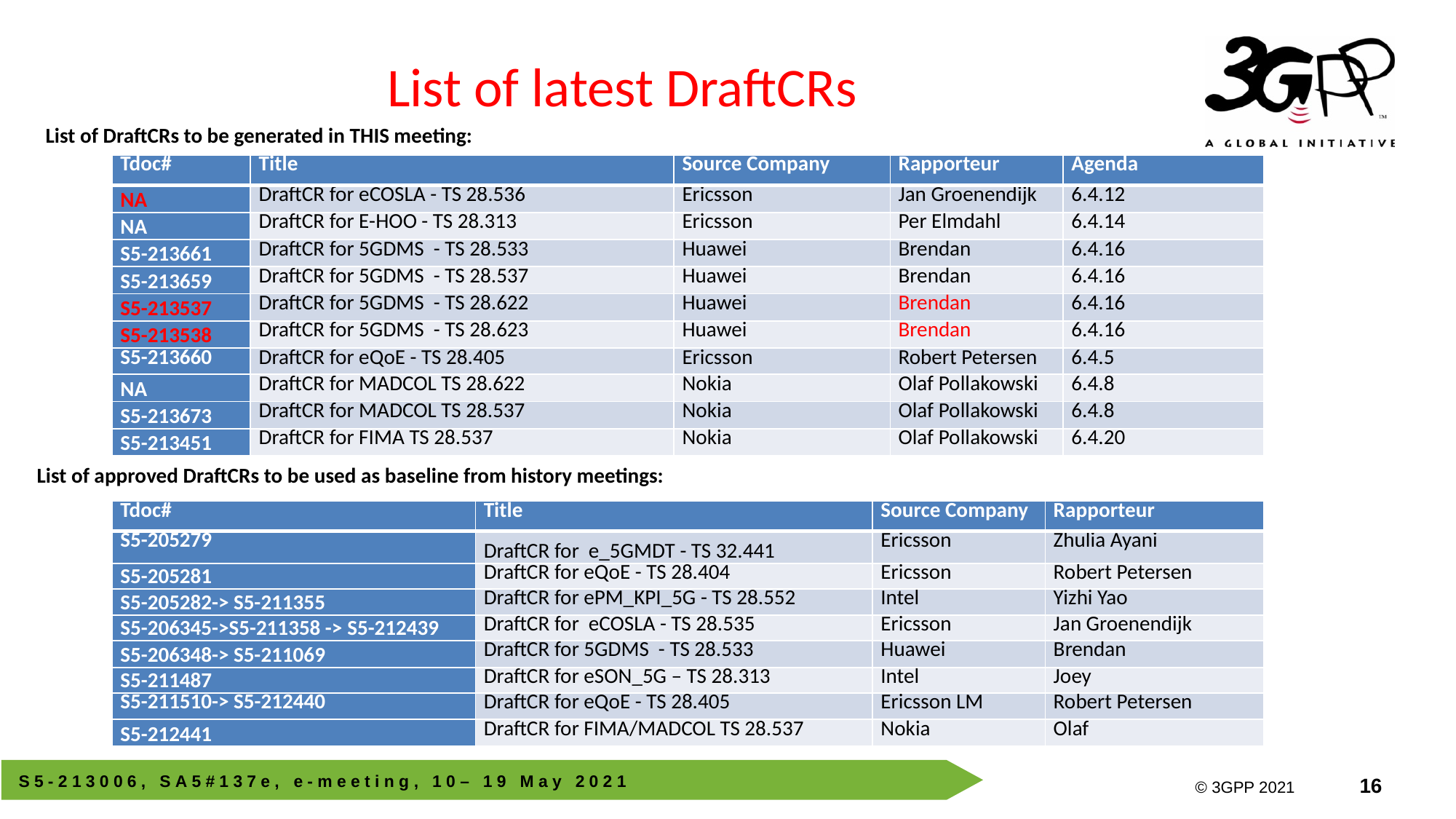

# List of latest DraftCRs
List of DraftCRs to be generated in THIS meeting:
| Tdoc# | Title | Source Company | Rapporteur | Agenda |
| --- | --- | --- | --- | --- |
| NA | DraftCR for eCOSLA - TS 28.536 | Ericsson | Jan Groenendijk | 6.4.12 |
| NA | DraftCR for E-HOO - TS 28.313 | Ericsson | Per Elmdahl | 6.4.14 |
| S5-213661 | DraftCR for 5GDMS - TS 28.533 | Huawei | Brendan | 6.4.16 |
| S5-213659 | DraftCR for 5GDMS - TS 28.537 | Huawei | Brendan | 6.4.16 |
| S5-213537 | DraftCR for 5GDMS - TS 28.622 | Huawei | Brendan | 6.4.16 |
| S5-213538 | DraftCR for 5GDMS - TS 28.623 | Huawei | Brendan | 6.4.16 |
| S5-213660 | DraftCR for eQoE - TS 28.405 | Ericsson | Robert Petersen | 6.4.5 |
| NA | DraftCR for MADCOL TS 28.622 | Nokia | Olaf Pollakowski | 6.4.8 |
| S5-213673 | DraftCR for MADCOL TS 28.537 | Nokia | Olaf Pollakowski | 6.4.8 |
| S5-213451 | DraftCR for FIMA TS 28.537 | Nokia | Olaf Pollakowski | 6.4.20 |
List of approved DraftCRs to be used as baseline from history meetings:
| Tdoc# | Title | Source Company | Rapporteur |
| --- | --- | --- | --- |
| S5-205279 | DraftCR for e\_5GMDT - TS 32.441 | Ericsson | Zhulia Ayani |
| S5-205281 | DraftCR for eQoE - TS 28.404 | Ericsson | Robert Petersen |
| S5-205282-> S5-211355 | DraftCR for ePM\_KPI\_5G - TS 28.552 | Intel | Yizhi Yao |
| S5-206345->S5-211358 -> S5-212439 | DraftCR for eCOSLA - TS 28.535 | Ericsson | Jan Groenendijk |
| S5-206348-> S5-211069 | DraftCR for 5GDMS - TS 28.533 | Huawei | Brendan |
| S5-211487 | DraftCR for eSON\_5G – TS 28.313 | Intel | Joey |
| S5-211510-> S5-212440 | DraftCR for eQoE - TS 28.405 | Ericsson LM | Robert Petersen |
| S5-212441 | DraftCR for FIMA/MADCOL TS 28.537 | Nokia | Olaf |